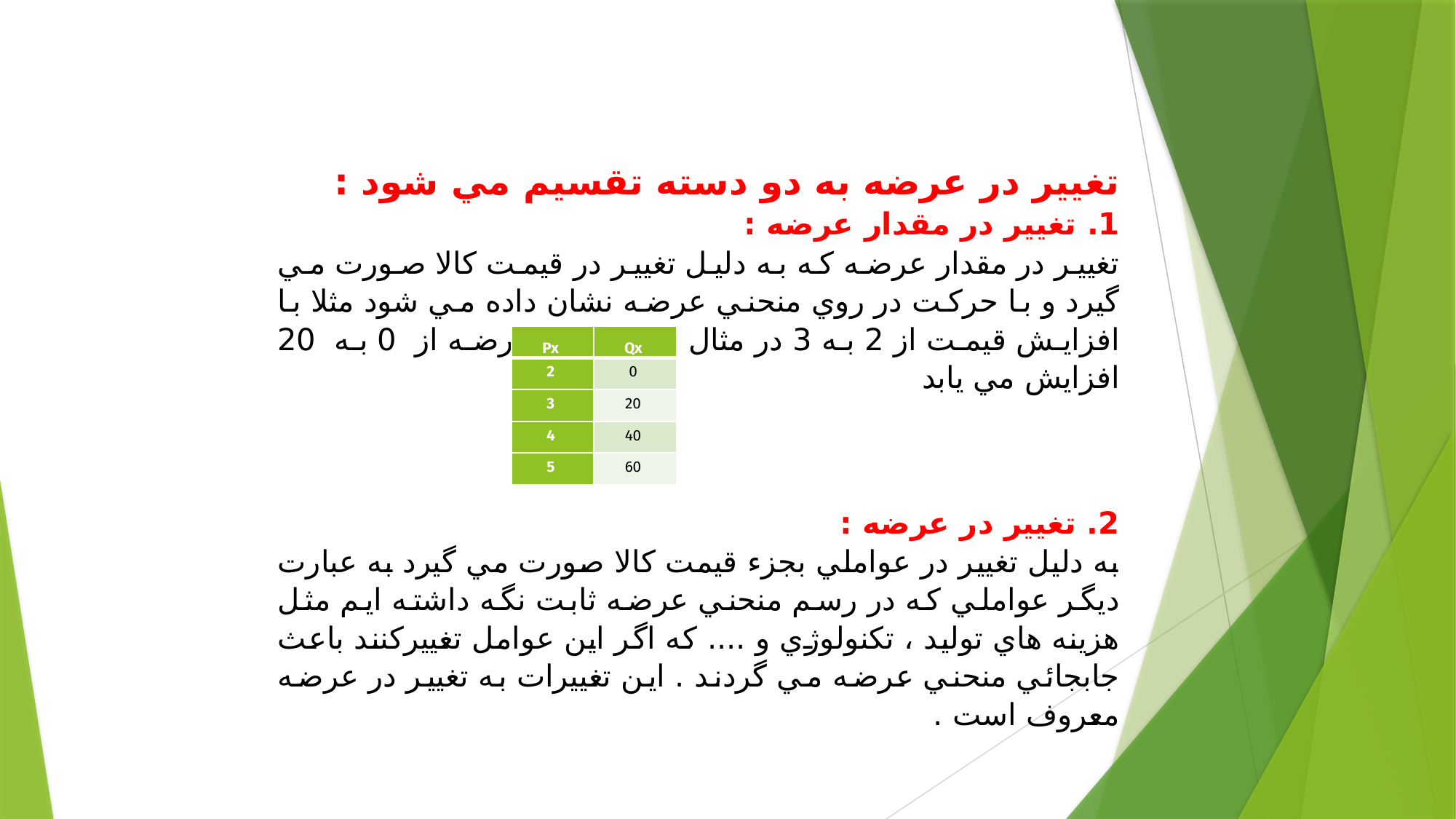

تغيير در عرضه به دو دسته تقسيم مي شود :
1. تغيير در مقدار عرضه :
تغيير در مقدار عرضه كه به دليل تغيير در قيمت كالا صورت مي گيرد و با حركت در روي منحني عرضه نشان داده مي شود مثلا با افزايش قيمت از 2 به 3 در مثال قبل مقدار عرضه از 0 به 20 افزايش مي يابد

2. تغيير در عرضه :
به دليل تغيير در عواملي بجزء قيمت كالا صورت مي گيرد به عبارت ديگر عواملي كه در رسم منحني عرضه ثابت نگه داشته ايم مثل هزينه هاي توليد ، تكنولوژي و .... كه اگر اين عوامل تغييركنند باعث جابجائي منحني عرضه مي گردند . اين تغييرات به تغيير در عرضه معروف است .

| Px | Qx |
| --- | --- |
| 2 | 0 |
| 3 | 20 |
| 4 | 40 |
| 5 | 60 |